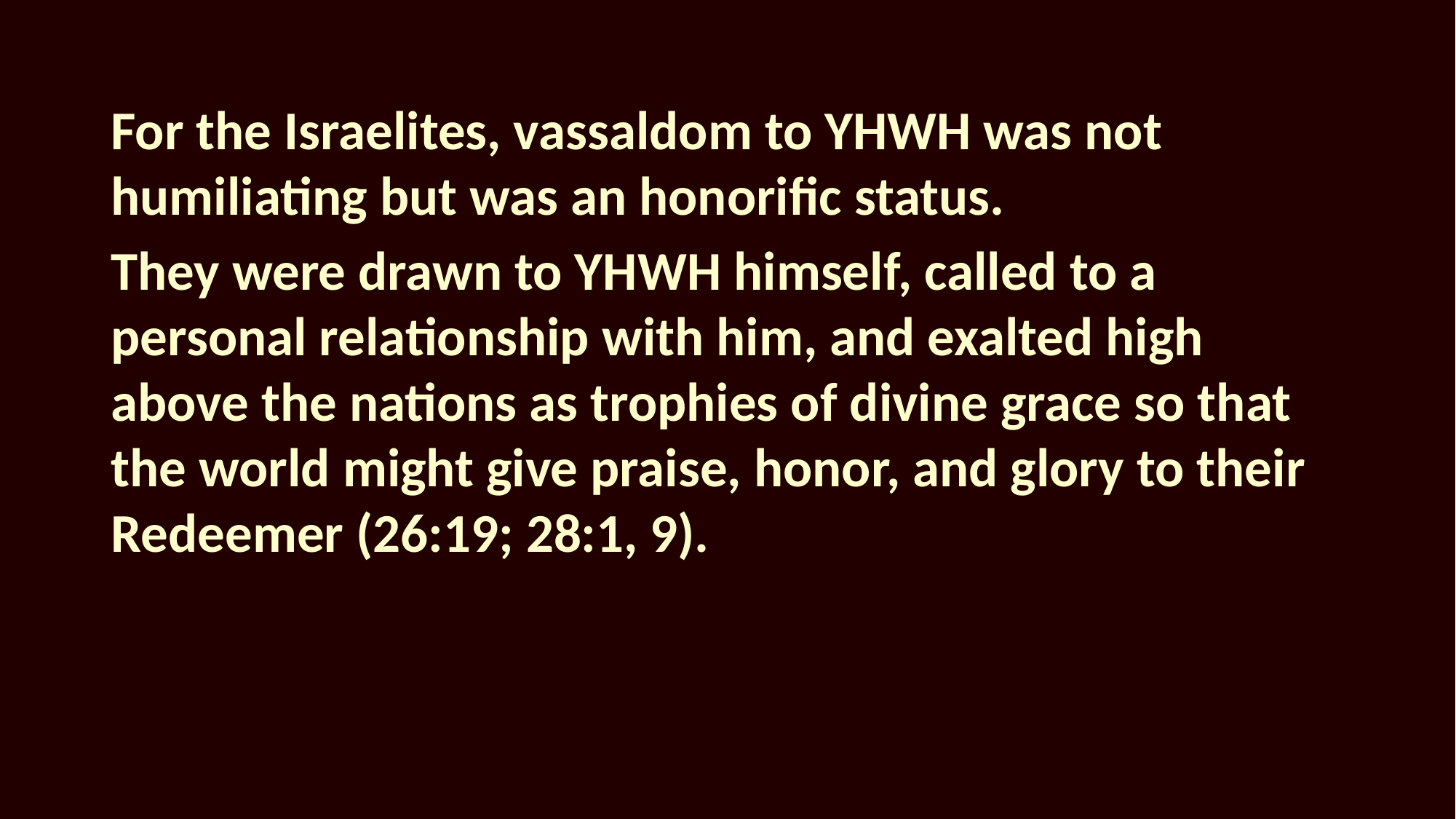

For the Israelites, vassaldom to YHWH was not humiliating but was an honorific status.
They were drawn to YHWH himself, called to a personal relationship with him, and exalted high above the nations as trophies of divine grace so that the world might give praise, honor, and glory to their Redeemer (26:19; 28:1, 9).